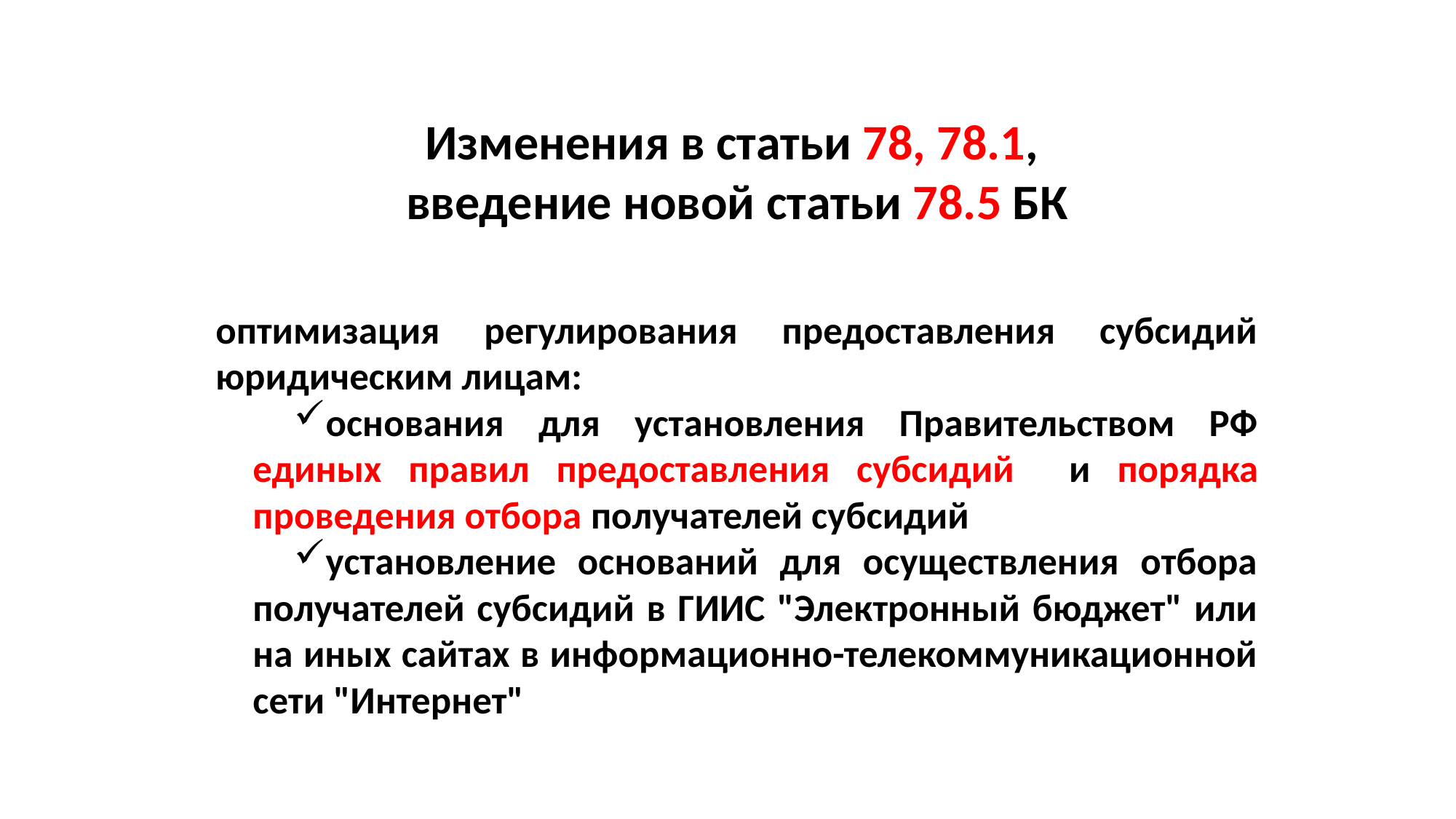

4
Изменения в статьи 78, 78.1,
введение новой статьи 78.5 БК

оптимизация регулирования предоставления субсидий юридическим лицам:
основания для установления Правительством РФ единых правил предоставления субсидий  и порядка проведения отбора получателей субсидий
установление оснований для осуществления отбора получателей субсидий в ГИИС "Электронный бюджет" или на иных сайтах в информационно-телекоммуникационной сети "Интернет"